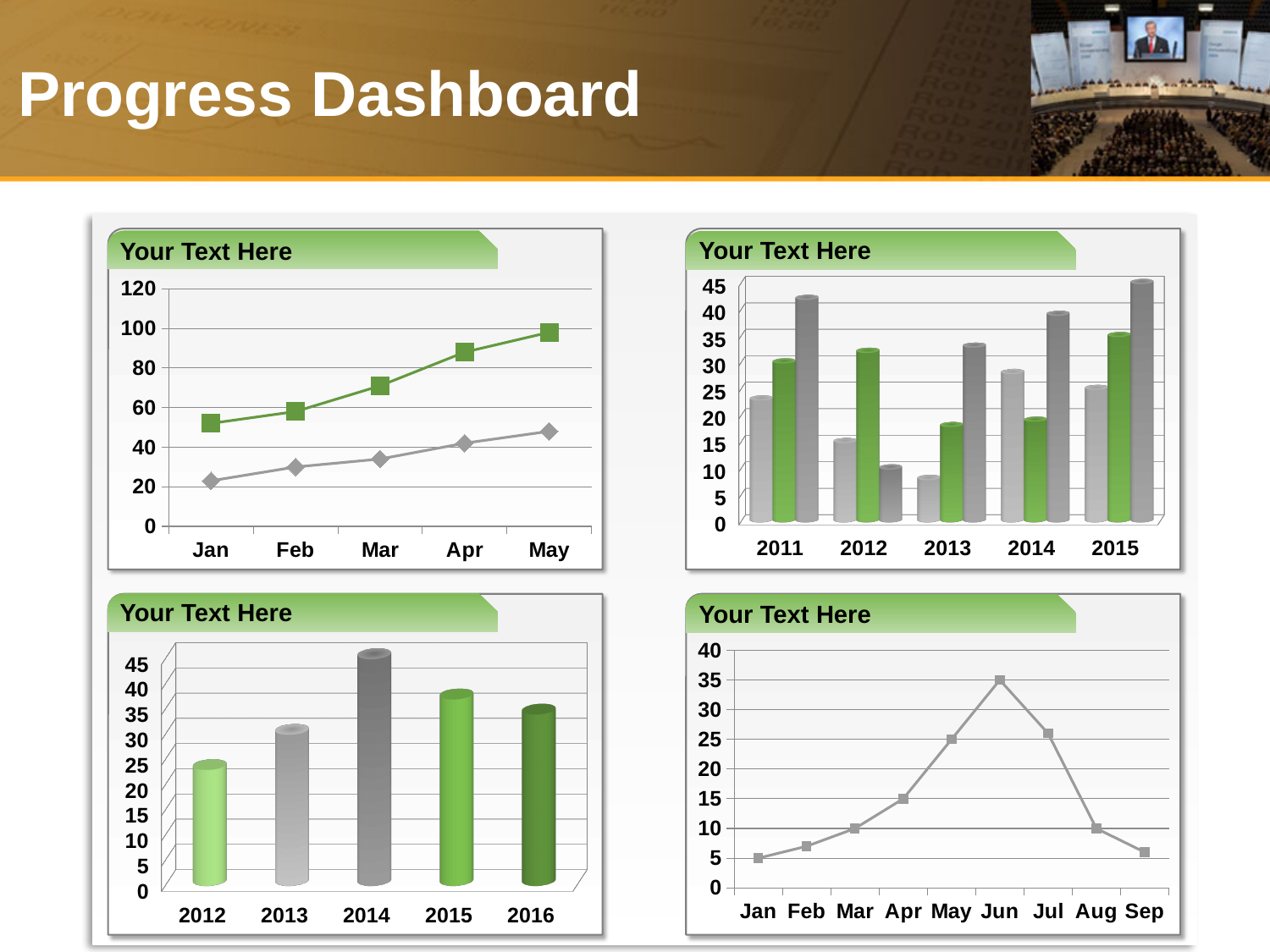

Progress Dashboard

### Chart

| Category | Series 1 | Series 2 |
|---|---|---|
| Jan | 23.0 | 29.0 |
| Feb | 30.0 | 28.0 |
| Mar | 34.0 | 37.0 |
| Apr | 42.0 | 46.0 |
| May | 48.0 | 50.0 |
Your Text Here

[unsupported chart]

Your Text Here

Your Text Here

[unsupported chart]

Your Text Here

### Chart

| Category | Series 1 |
|---|---|
| Jan | 5.0 |
| Feb | 7.0 |
| Mar | 10.0 |
| Apr | 15.0 |
| May | 25.0 |
| Jun | 35.0 |
| Jul | 26.0 |
| Aug | 10.0 |
| Sep | 6.0 |